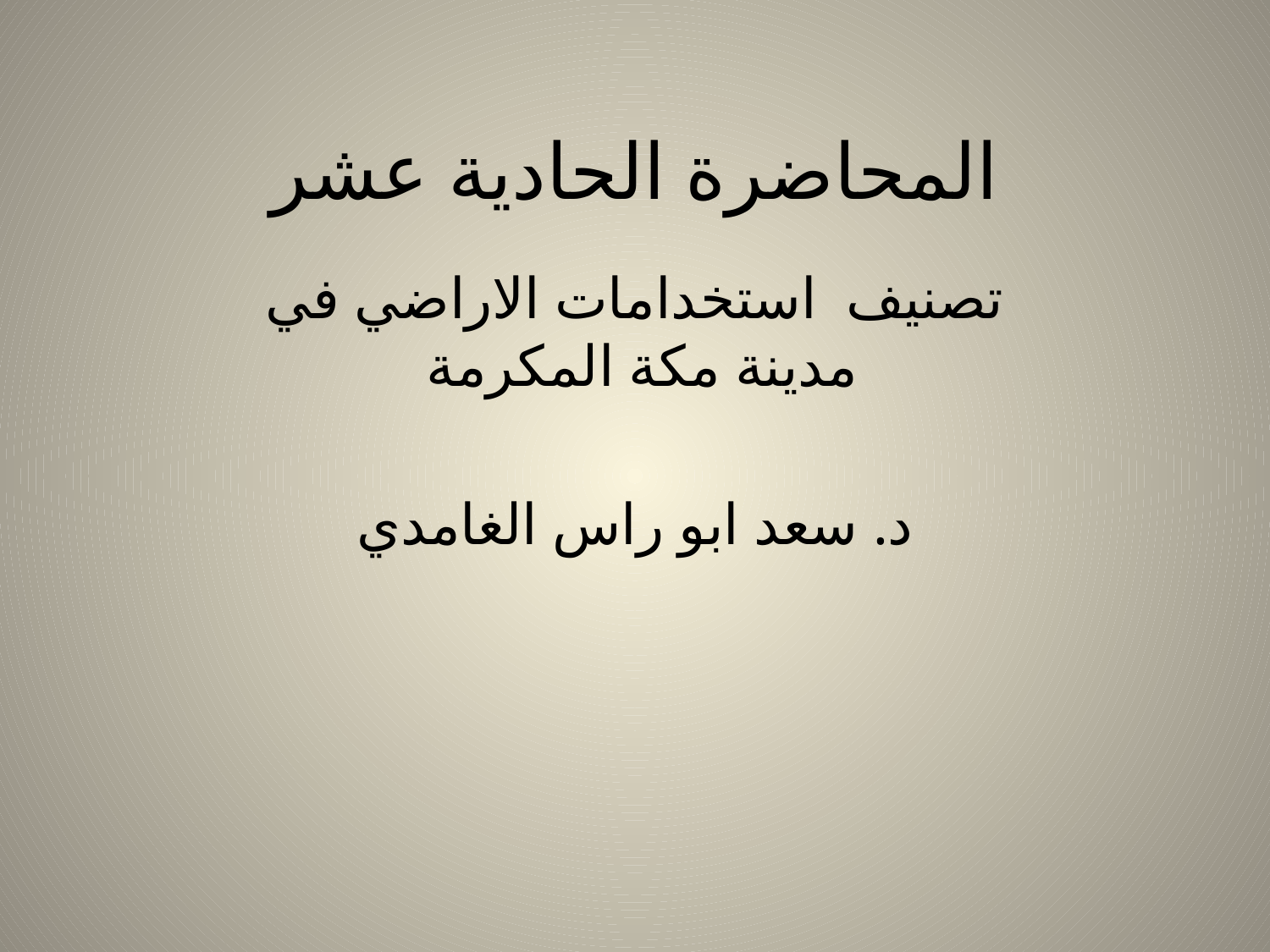

# المحاضرة الحادية عشر
تصنيف  استخدامات الاراضي في مدينة مكة المكرمة

د. سعد ابو راس الغامدي